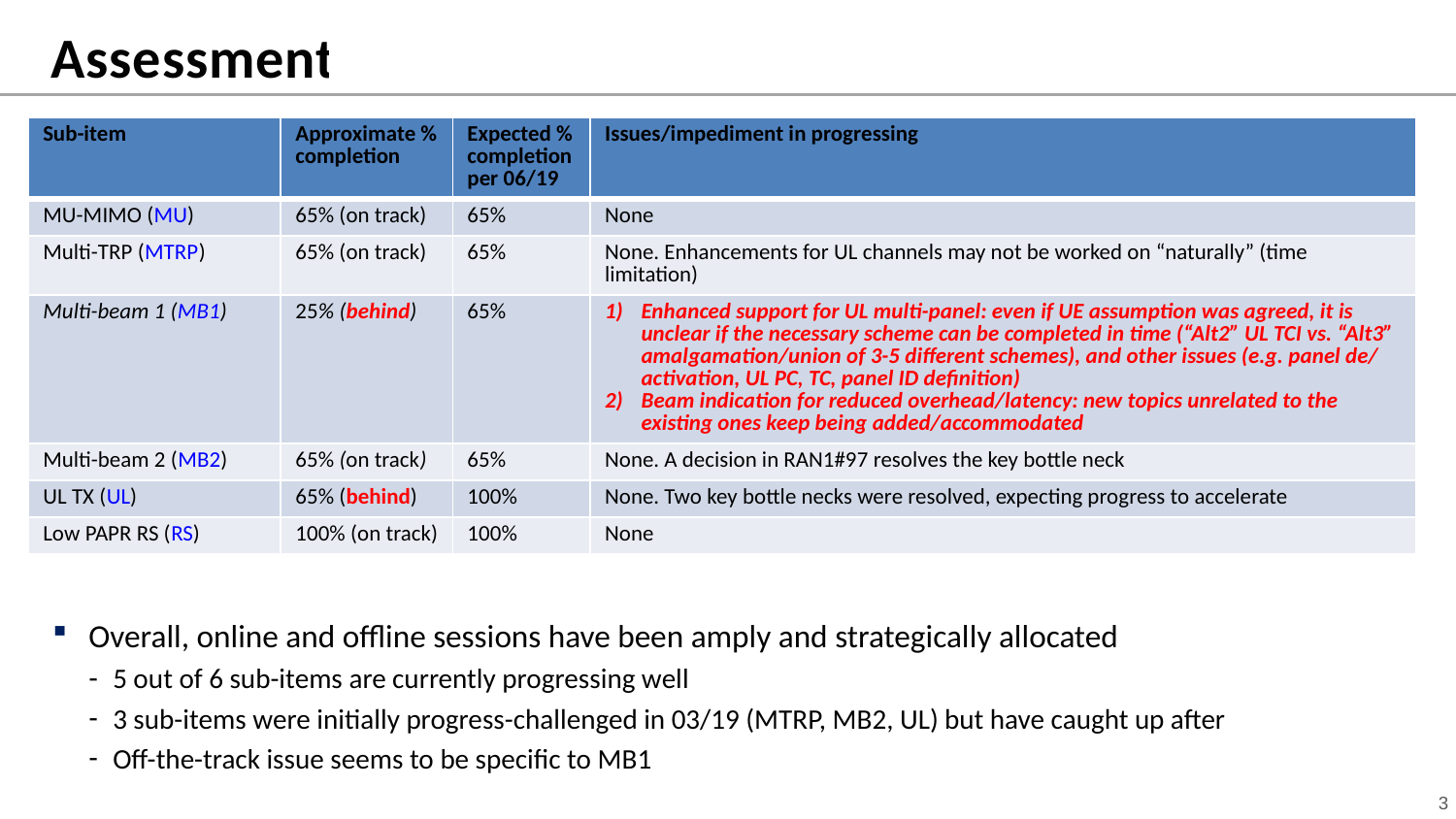

# Assessment
| Sub-item | Approximate % completion | Expected % completion per 06/19 | Issues/impediment in progressing |
| --- | --- | --- | --- |
| MU-MIMO (MU) | 65% (on track) | 65% | None |
| Multi-TRP (MTRP) | 65% (on track) | 65% | None. Enhancements for UL channels may not be worked on “naturally” (time limitation) |
| Multi-beam 1 (MB1) | 25% (behind) | 65% | Enhanced support for UL multi-panel: even if UE assumption was agreed, it is unclear if the necessary scheme can be completed in time (“Alt2” UL TCI vs. “Alt3” amalgamation/union of 3-5 different schemes), and other issues (e.g. panel de/activation, UL PC, TC, panel ID definition) Beam indication for reduced overhead/latency: new topics unrelated to the existing ones keep being added/accommodated |
| Multi-beam 2 (MB2) | 65% (on track) | 65% | None. A decision in RAN1#97 resolves the key bottle neck |
| UL TX (UL) | 65% (behind) | 100% | None. Two key bottle necks were resolved, expecting progress to accelerate |
| Low PAPR RS (RS) | 100% (on track) | 100% | None |
Overall, online and offline sessions have been amply and strategically allocated
5 out of 6 sub-items are currently progressing well
3 sub-items were initially progress-challenged in 03/19 (MTRP, MB2, UL) but have caught up after
Off-the-track issue seems to be specific to MB1